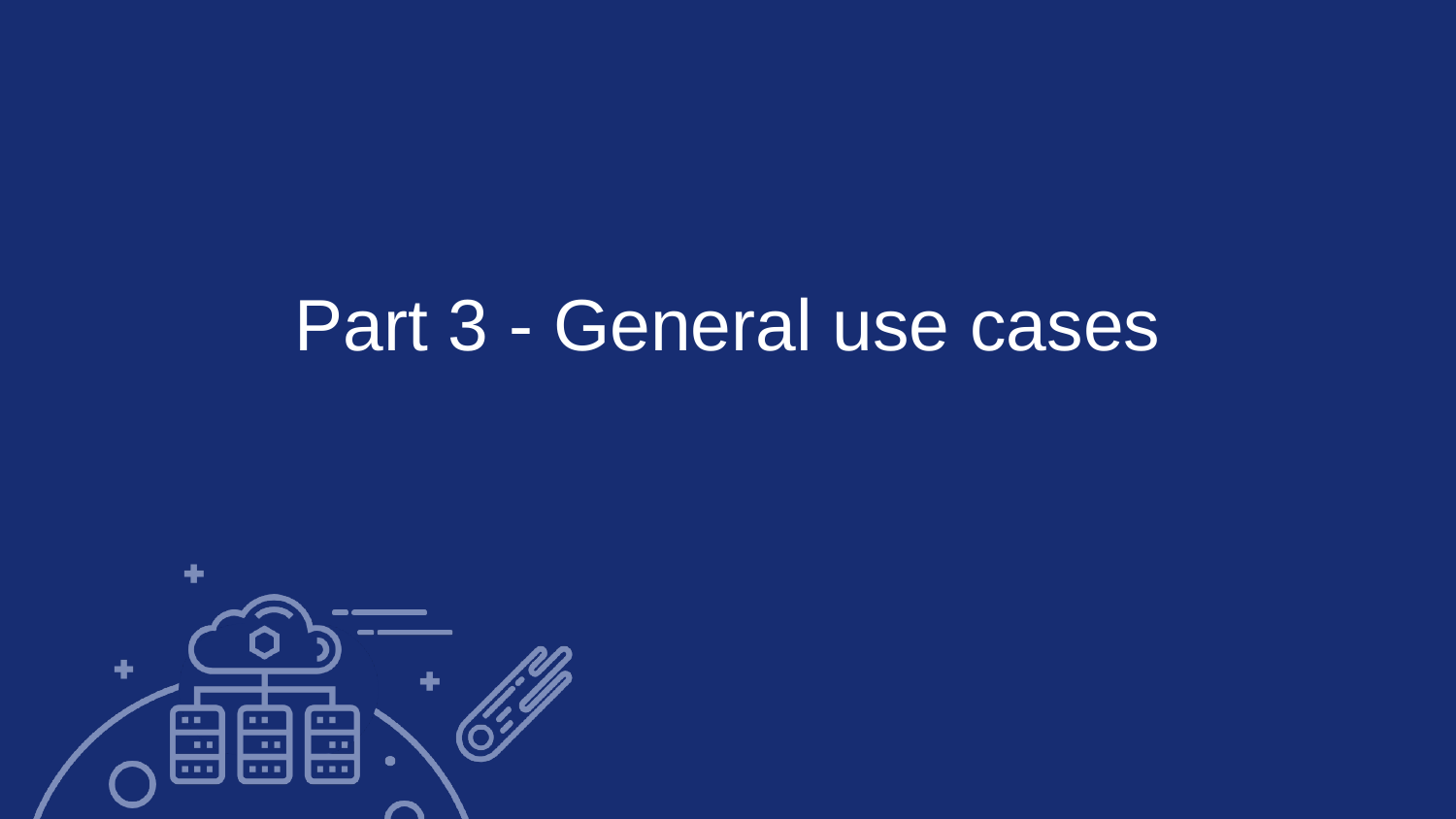

# Part 3 - General use cases